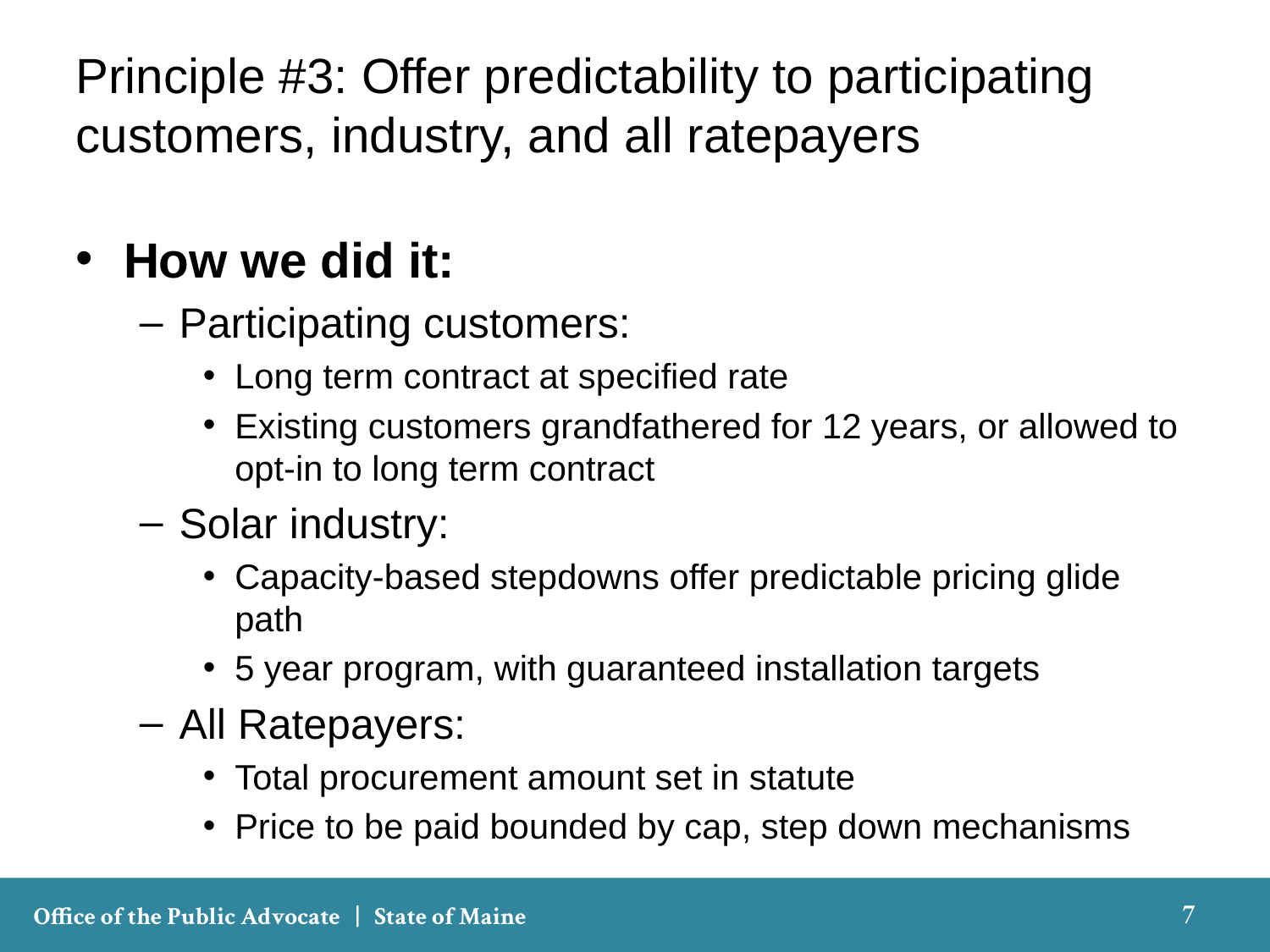

# Principle #3: Offer predictability to participating customers, industry, and all ratepayers
How we did it:
Participating customers:
Long term contract at specified rate
Existing customers grandfathered for 12 years, or allowed to opt-in to long term contract
Solar industry:
Capacity-based stepdowns offer predictable pricing glide path
5 year program, with guaranteed installation targets
All Ratepayers:
Total procurement amount set in statute
Price to be paid bounded by cap, step down mechanisms

7